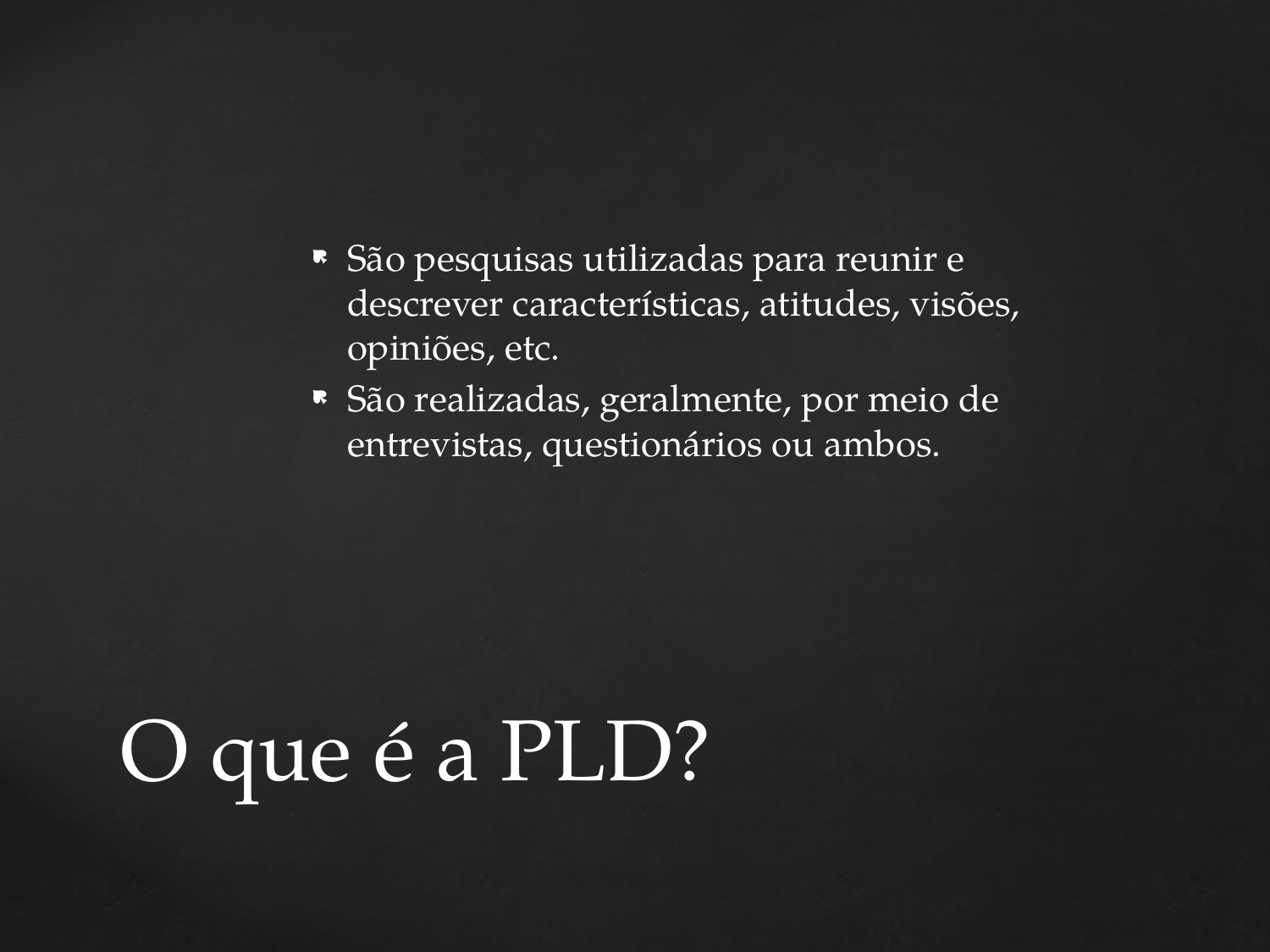

São pesquisas utilizadas para reunir e descrever características, atitudes, visões, opiniões, etc.
São realizadas, geralmente, por meio de entrevistas, questionários ou ambos.
# O que é a PLD?